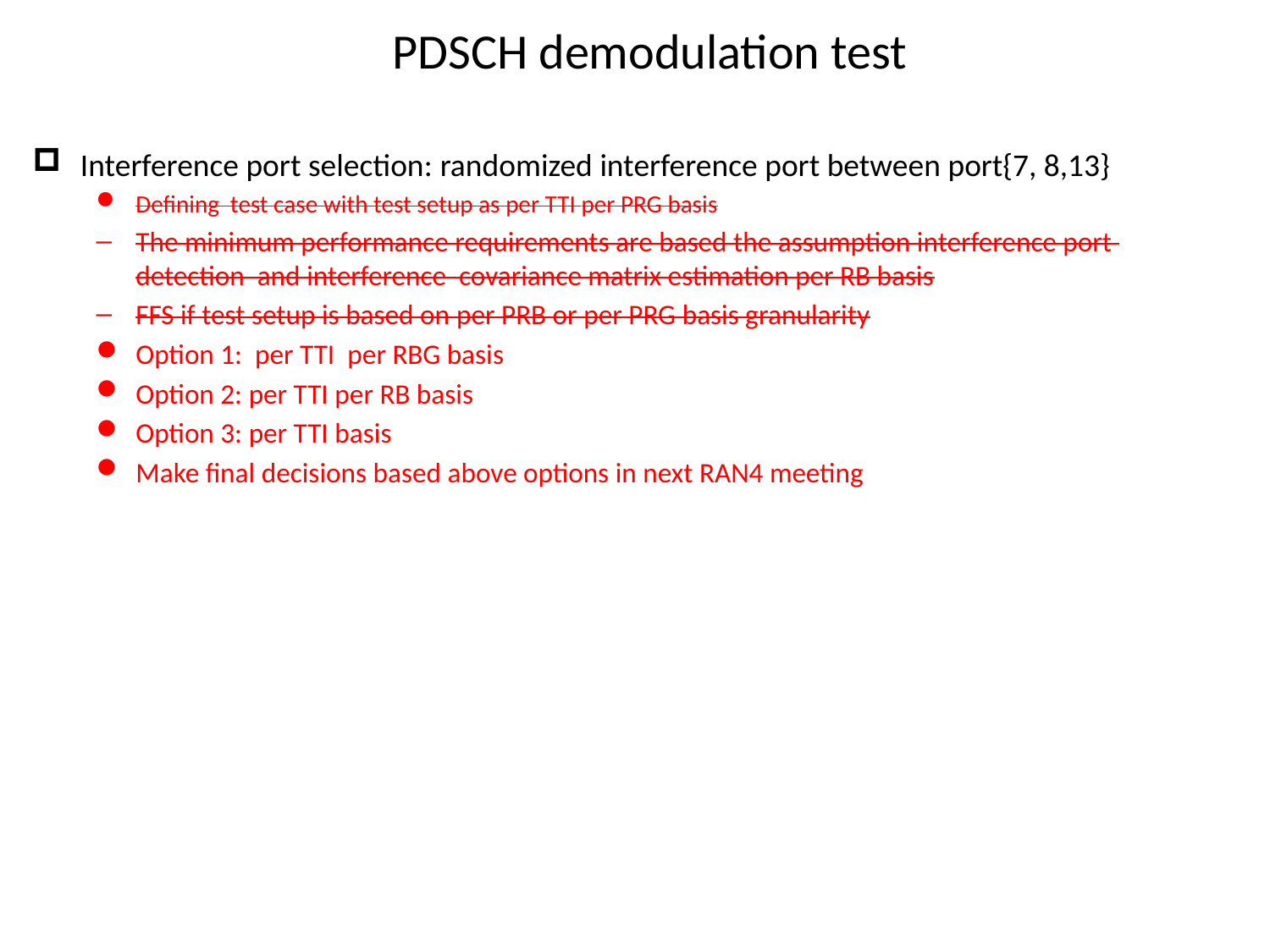

PDSCH demodulation test
Interference port selection: randomized interference port between port{7, 8,13}
Defining  test case with test setup as per TTI per PRG basis
The minimum performance requirements are based the assumption interference port  detection  and interference  covariance matrix estimation per RB basis
FFS if test setup is based on per PRB or per PRG basis granularity
Option 1:  per TTI  per RBG basis
Option 2: per TTI per RB basis
Option 3: per TTI basis
Make final decisions based above options in next RAN4 meeting